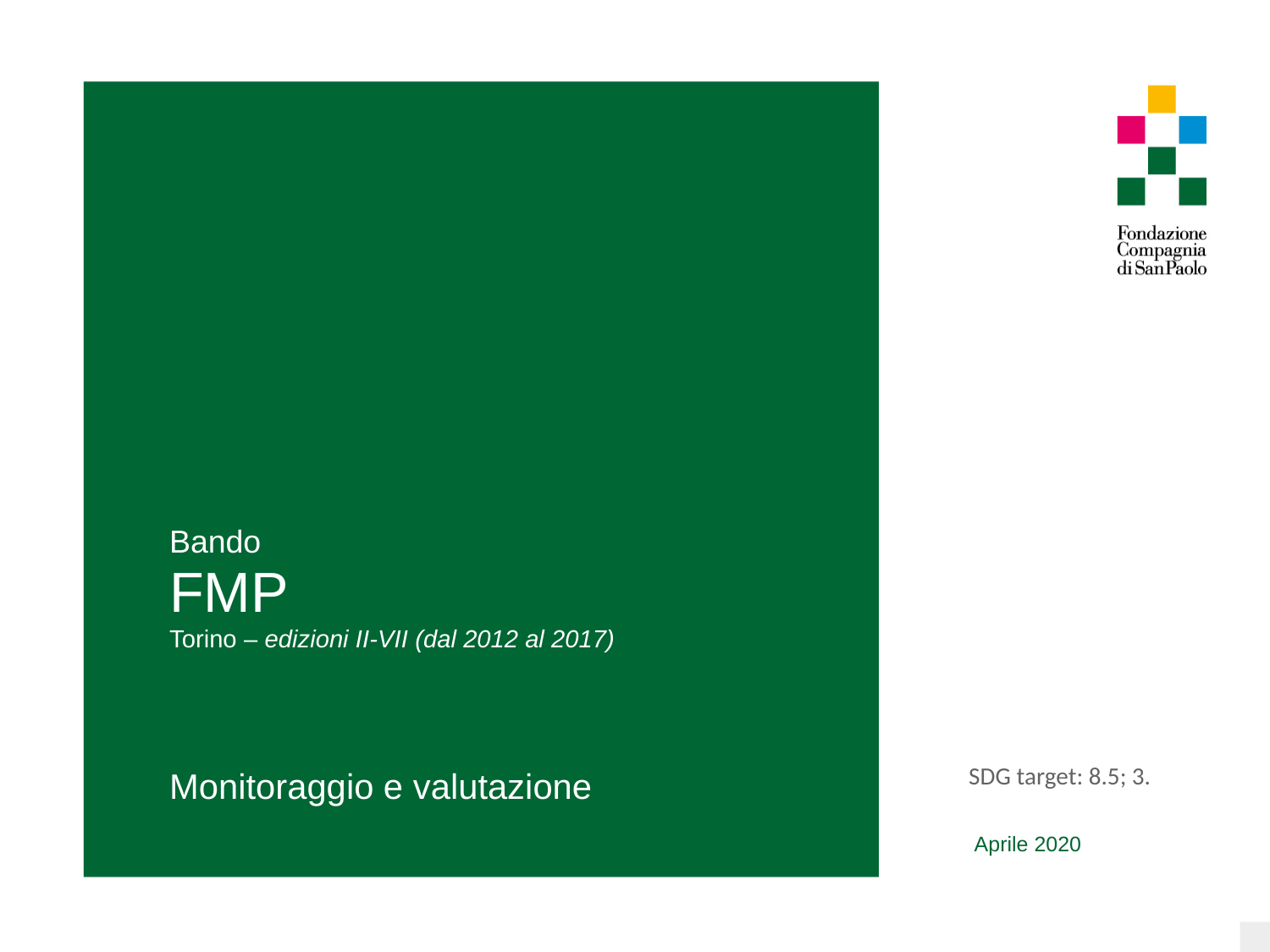

Bando
FMP
Torino – edizioni II-VII (dal 2012 al 2017)
SDG target: 8.5; 3.

Monitoraggio e valutazione

(Aprile 2020